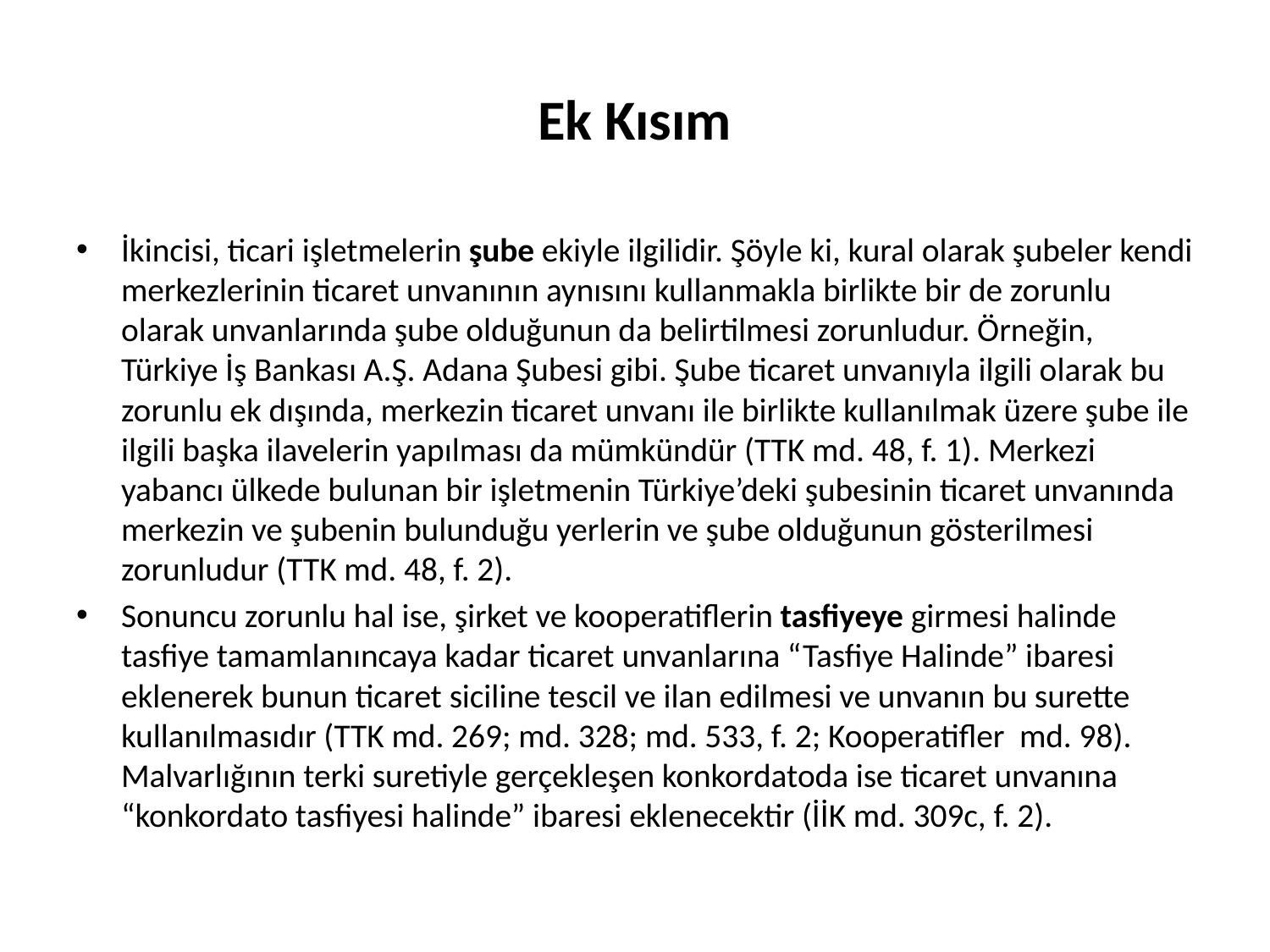

# Ek Kısım
İkincisi, ticari işletmelerin şube ekiyle ilgilidir. Şöyle ki, kural olarak şubeler kendi merkezlerinin ticaret unvanının aynısını kullanmakla birlikte bir de zorunlu olarak unvanlarında şube olduğunun da belirtilmesi zorunludur. Örneğin, Türkiye İş Bankası A.Ş. Adana Şubesi gibi. Şube ticaret unvanıyla ilgili olarak bu zorunlu ek dışında, merkezin ticaret unvanı ile birlikte kullanılmak üzere şube ile ilgili başka ilavelerin yapılması da mümkündür (TTK md. 48, f. 1). Merkezi yabancı ülkede bulunan bir işletmenin Türkiye’deki şubesinin ticaret unvanında merkezin ve şubenin bulunduğu yerlerin ve şube olduğunun gösterilmesi zorunludur (TTK md. 48, f. 2).
Sonuncu zorunlu hal ise, şirket ve kooperatiflerin tasfiyeye girmesi halinde tasfiye tamamlanıncaya kadar ticaret unvanlarına “Tasfiye Halinde” ibaresi eklenerek bunun ticaret siciline tescil ve ilan edilmesi ve unvanın bu surette kullanılmasıdır (TTK md. 269; md. 328; md. 533, f. 2; Kooperatifler  md. 98). Malvarlığının terki suretiyle gerçekleşen konkordatoda ise ticaret unvanına “konkordato tasfiyesi halinde” ibaresi eklenecektir (İİK md. 309c, f. 2).